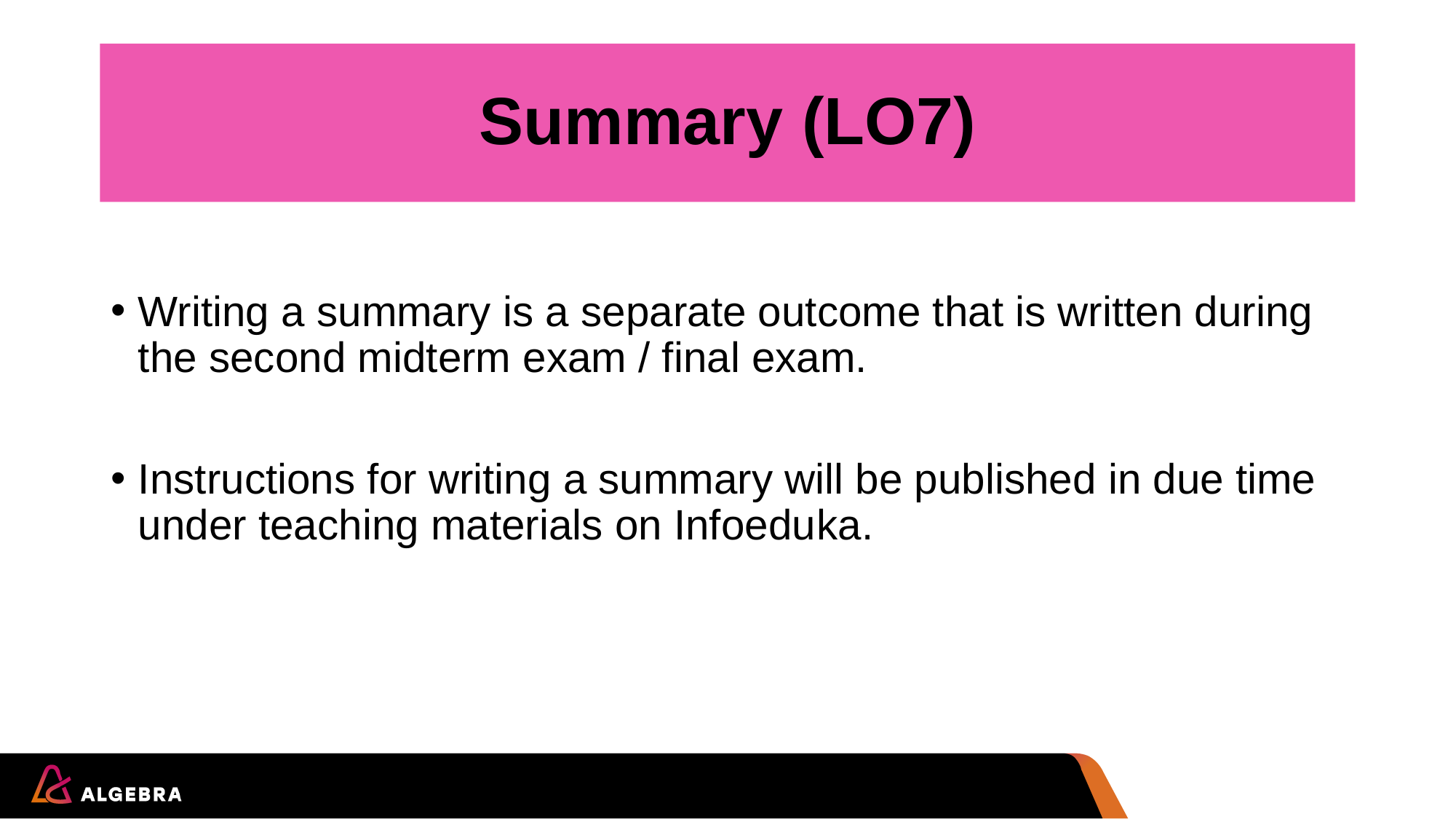

# Summary (LO7)

Writing a summary is a separate outcome that is written during the second midterm exam / final exam.

Instructions for writing a summary will be published in due time under teaching materials on Infoeduka.​